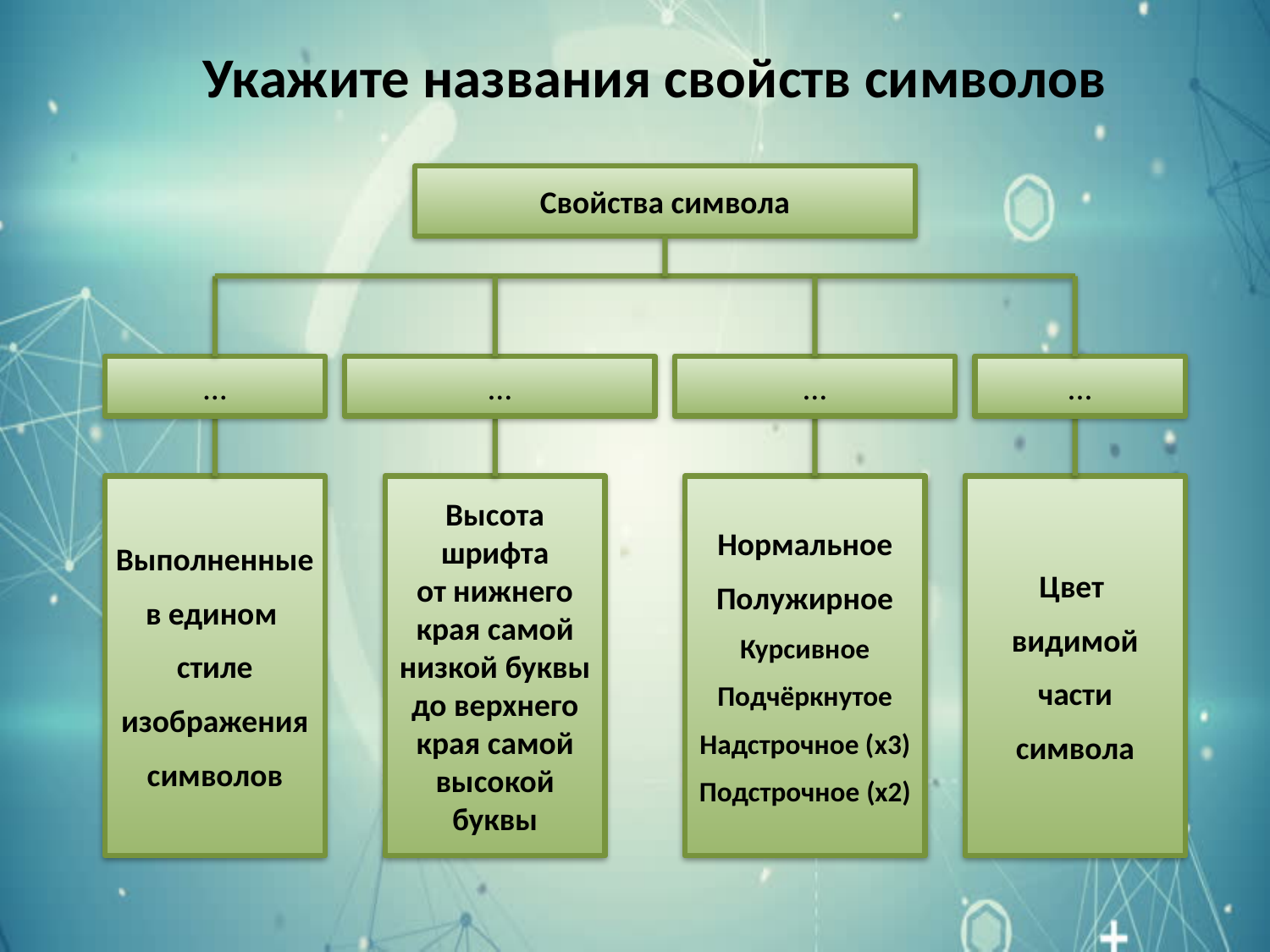

Укажите названия свойств символов
Свойства символа

…
…
…
...

Выполненные
в едином
стиле
изображения
символов
Высота
шрифта
от нижнего
края самой
низкой буквы
до верхнего
края самой
высокой
буквы
Нормальное
Полужирное
Курсивное
Подчёркнутое
Надстрочное (x3)
Подстрочное (x2)
Цвет
видимой
части
символа